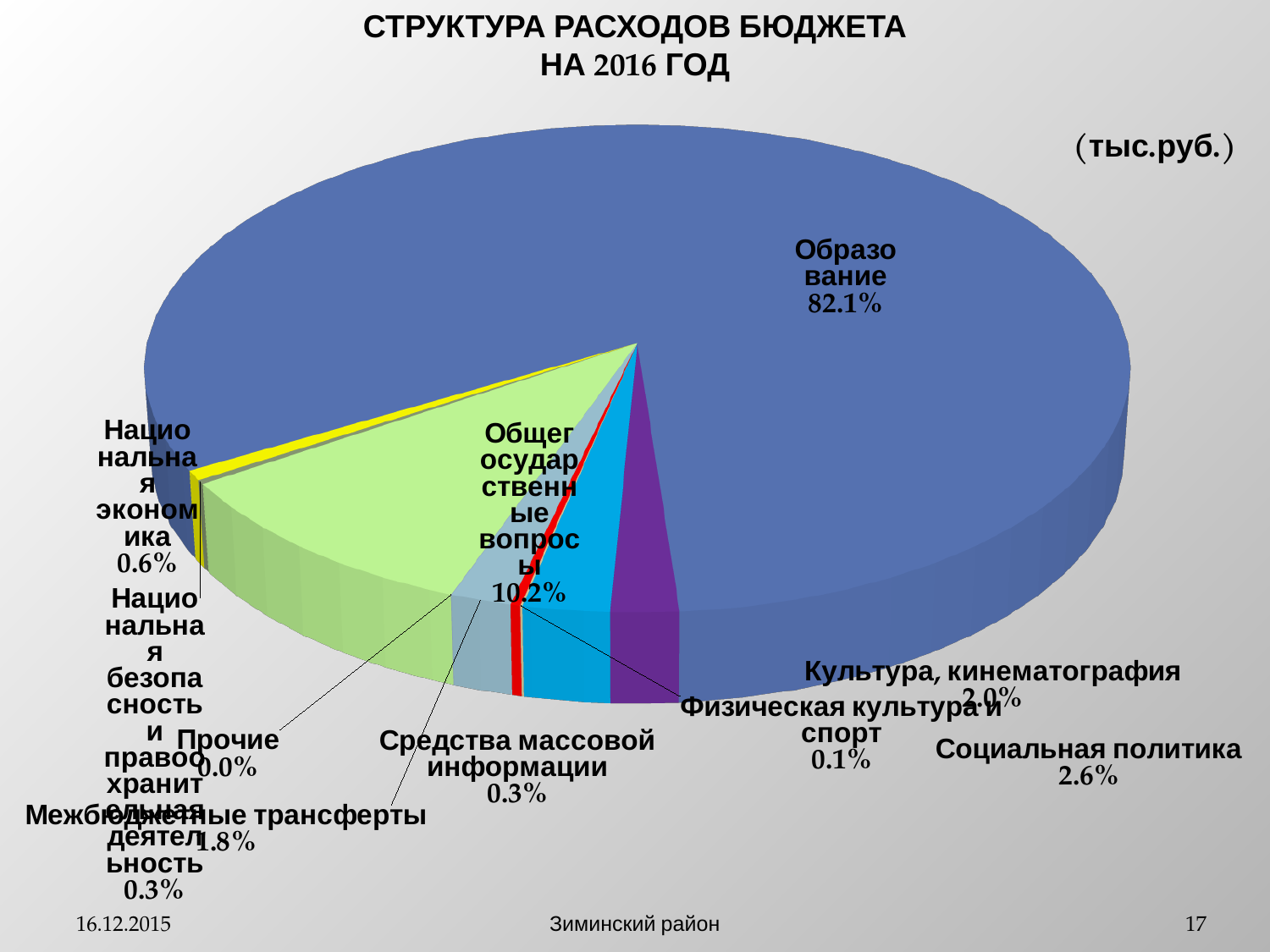

СТРУКТУРА РАСХОДОВ БЮДЖЕТА
НА 2016 ГОД

[unsupported chart]

[unsupported chart]

(тыс.руб.)
16.12.2015
Зиминский район
17